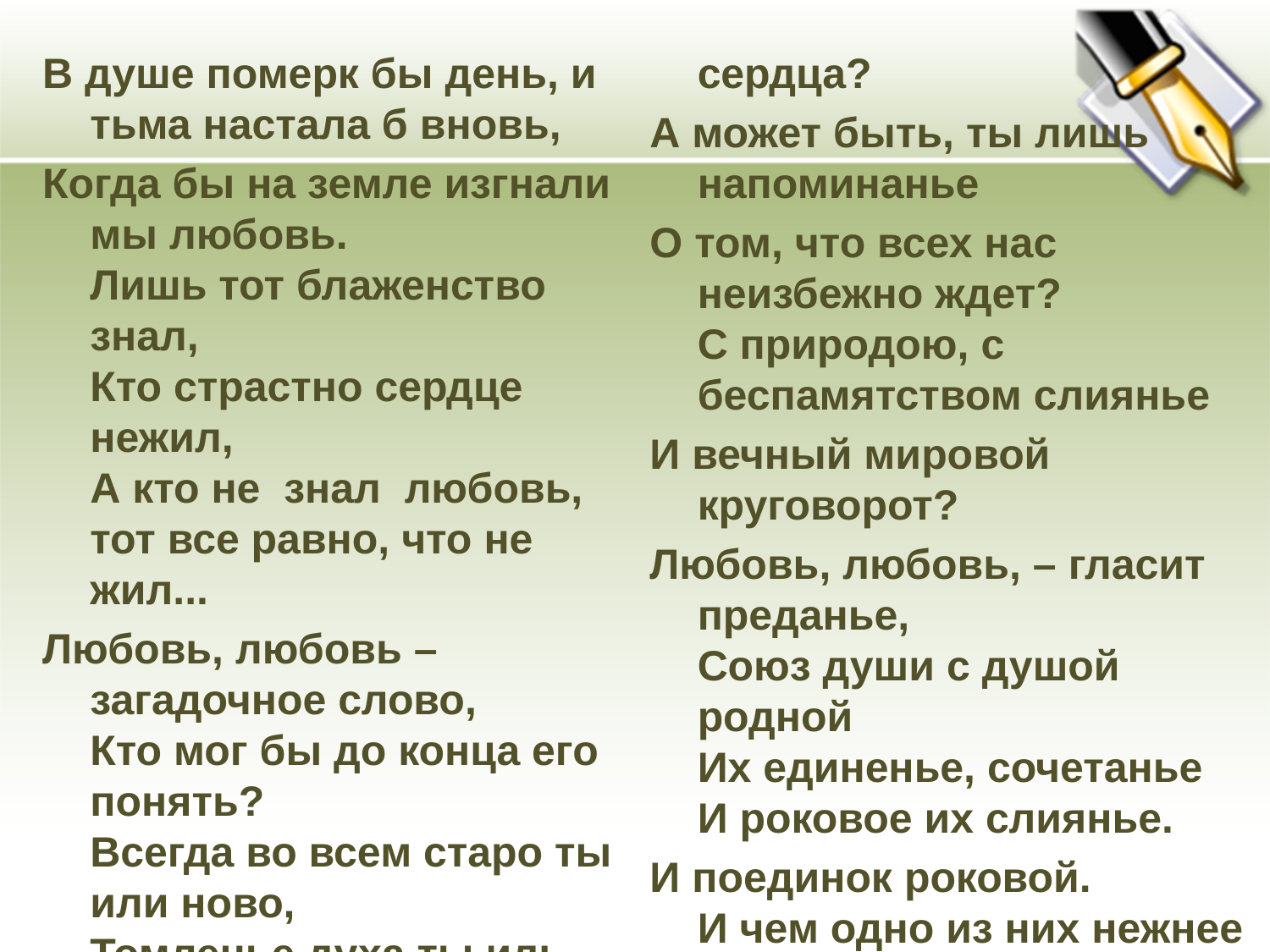

В душе померк бы день, и тьма настала б вновь,
Когда бы на земле изгнали мы любовь.
Лишь тот блаженство знал,
Кто страстно сердце нежил,
А кто не  знал  любовь, тот все равно, что не жил...
Любовь, любовь – загадочное слово,
Кто мог бы до конца его понять?
Всегда во всем старо ты или ново,
Томленье духа ты иль благодать?
Невозвратимая себе утрата,
Или обогащение без конца?
Горячий день, какому нет заката,
Иль ночь, опустошившая сердца?
А может быть, ты лишь напоминанье
О том, что всех нас неизбежно ждет?
С природою, с беспамятством слиянье
И вечный мировой круговорот?
Любовь, любовь, – гласит преданье,
Союз души с душой родной
Их единенье, сочетанье
И роковое их слиянье.
И поединок роковой.
И чем одно из них нежнее
В борьбе неравной двух сердец,
Тем неизбежней и вернее,
Любя, страдая, страстно млея,
Оно изноет наконец.
 (Р.Рождественский)